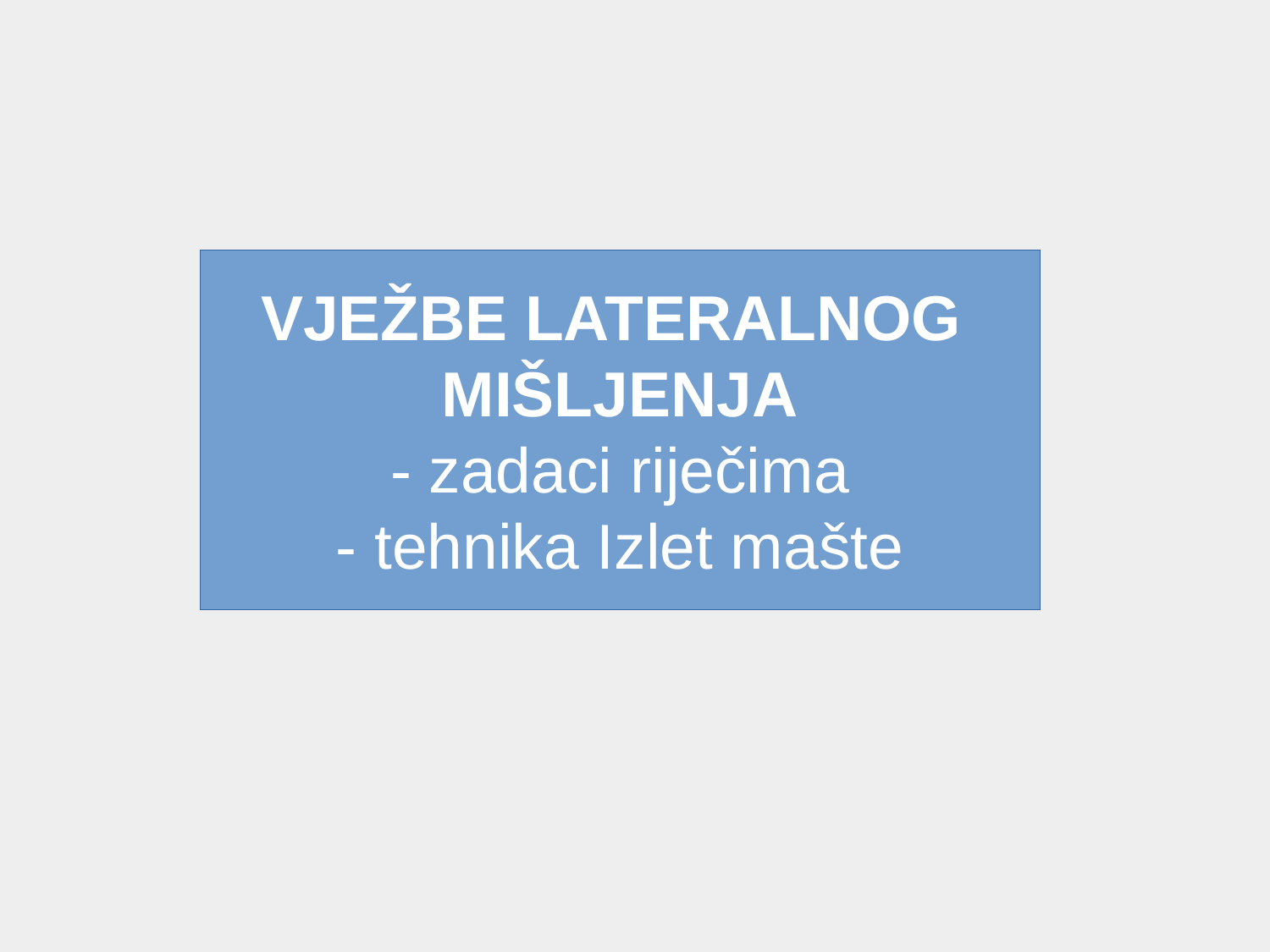

VJEŽBE LATERALNOG
MIŠLJENJA
- zadaci riječima
- tehnika Izlet mašte